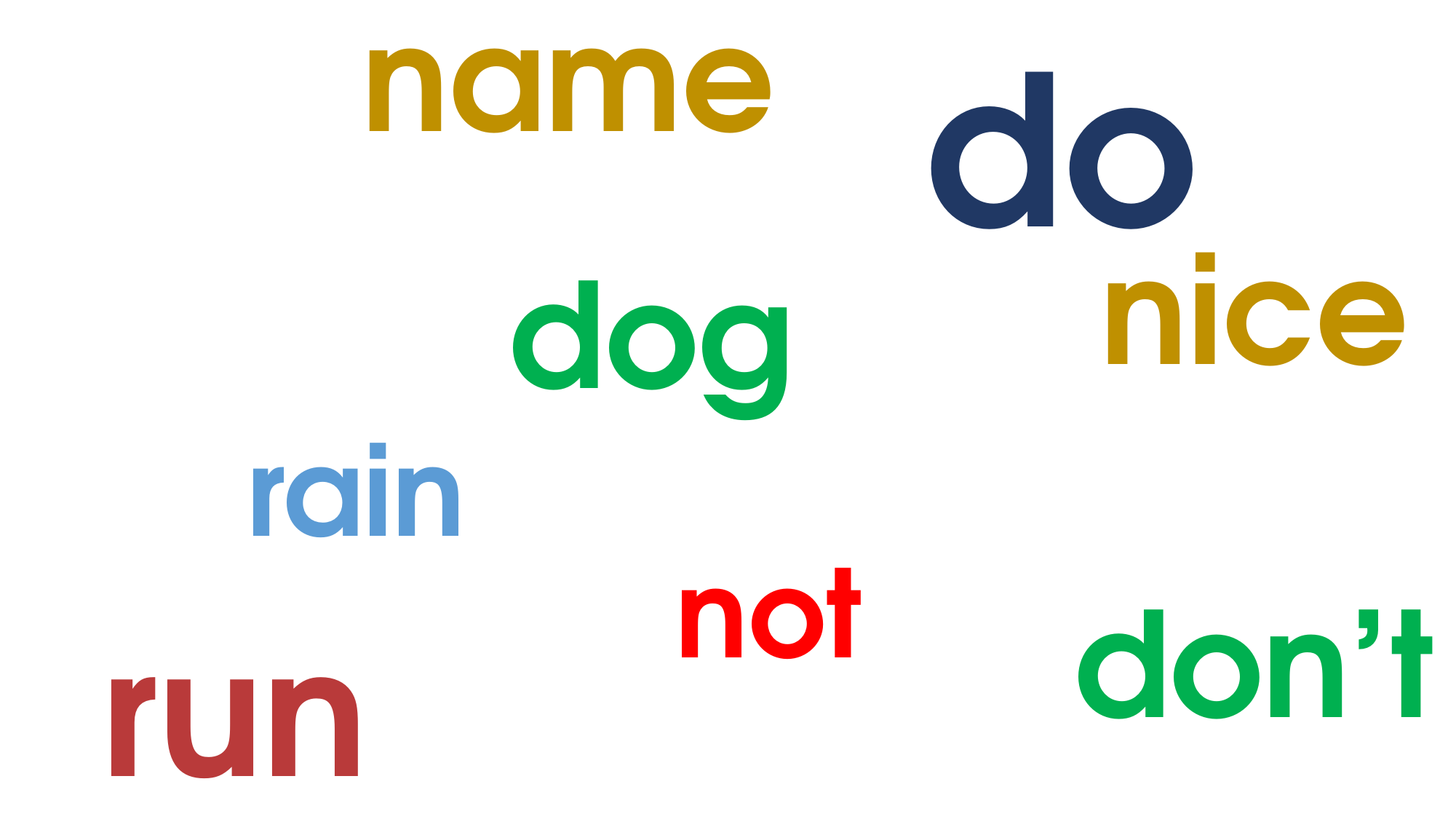

name
do
nice
dog
rain
not
don’t
run